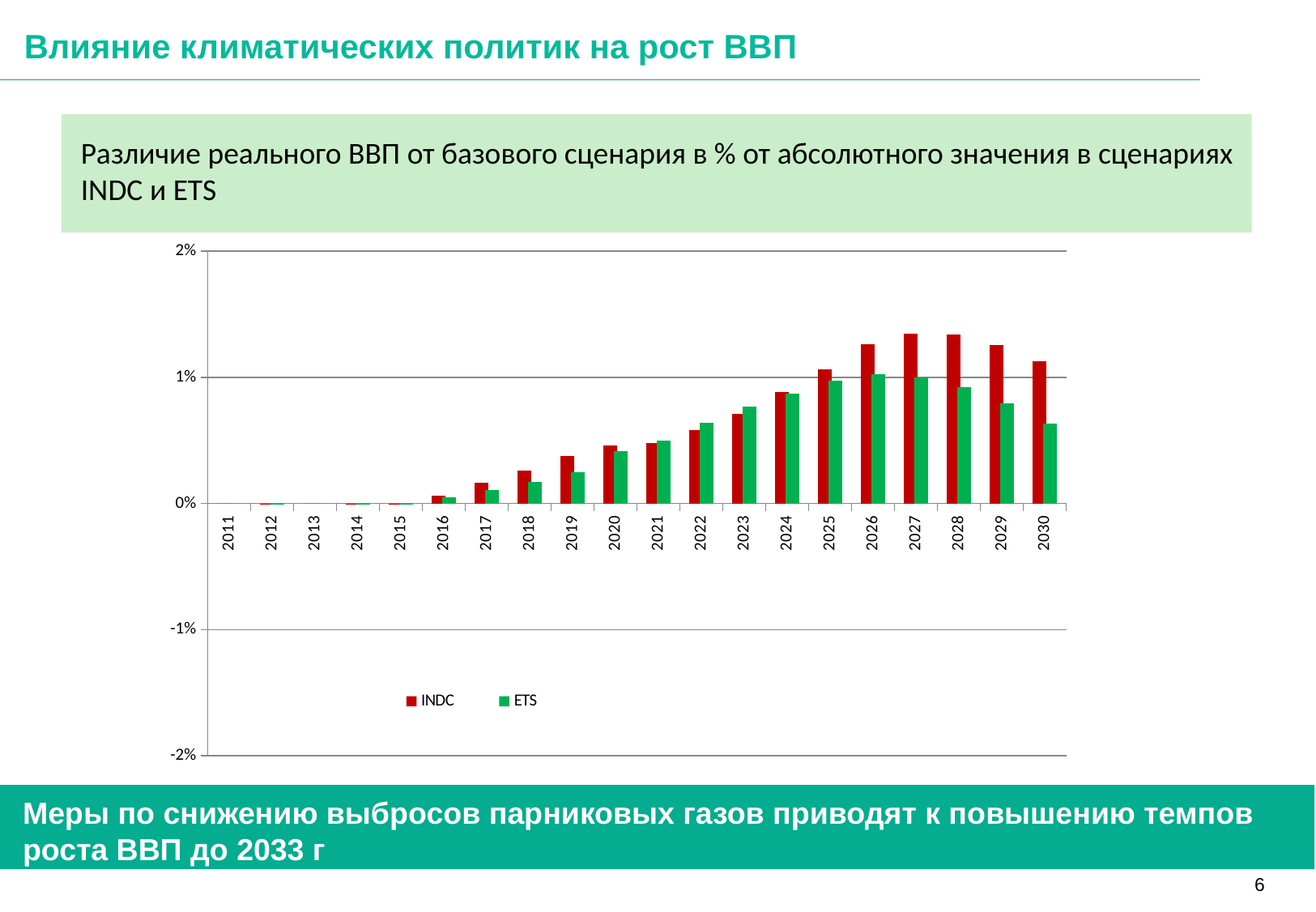

# Влияние климатических политик на рост ВВП

Различие реального ВВП от базового сценария в % от абсолютного значения в сценариях INDC и ETS

### Chart

| Category | INDC | ETS |
|---|---|---|
| 2011 | -2.589484182635715e-12 | -2.589484182635715e-12 |
| 2012 | -3.649319329517169e-06 | -3.649877628248566e-06 |
| 2013 | 2.8951652560561215e-07 | 2.8900426406387556e-07 |
| 2014 | 8.938376516365552e-06 | 8.938425495925553e-06 |
| 2015 | 1.0338695329607506e-05 | 1.0339321996473812e-05 |
| 2016 | 0.0006194024732298991 | 0.00048808160095770153 |
| 2017 | 0.001672322652755192 | 0.0010562197570183974 |
| 2018 | 0.0026475810662743363 | 0.0016915428111025897 |
| 2019 | 0.0037831220159747735 | 0.0025099781019373513 |
| 2020 | 0.004580263841007538 | 0.004130095791738756 |
| 2021 | 0.004812991256981998 | 0.004988757637042374 |
| 2022 | 0.005820079585403301 | 0.006420841805413602 |
| 2023 | 0.007083755805312916 | 0.007703981988539177 |
| 2024 | 0.00883160329777751 | 0.008688737902473485 |
| 2025 | 0.010655852785686254 | 0.00973509870018242 |
| 2026 | 0.012636805575356057 | 0.010243319469049859 |
| 2027 | 0.013452628041966296 | 0.0100139831488258 |
| 2028 | 0.01337330607875265 | 0.009212847942270445 |
| 2029 | 0.012594288111315409 | 0.007955199767822484 |
| 2030 | 0.011265179262421753 | 0.006335210802192599 |
Меры по снижению выбросов парниковых газов приводят к повышению темпов
роста ВВП до 2033 г
6